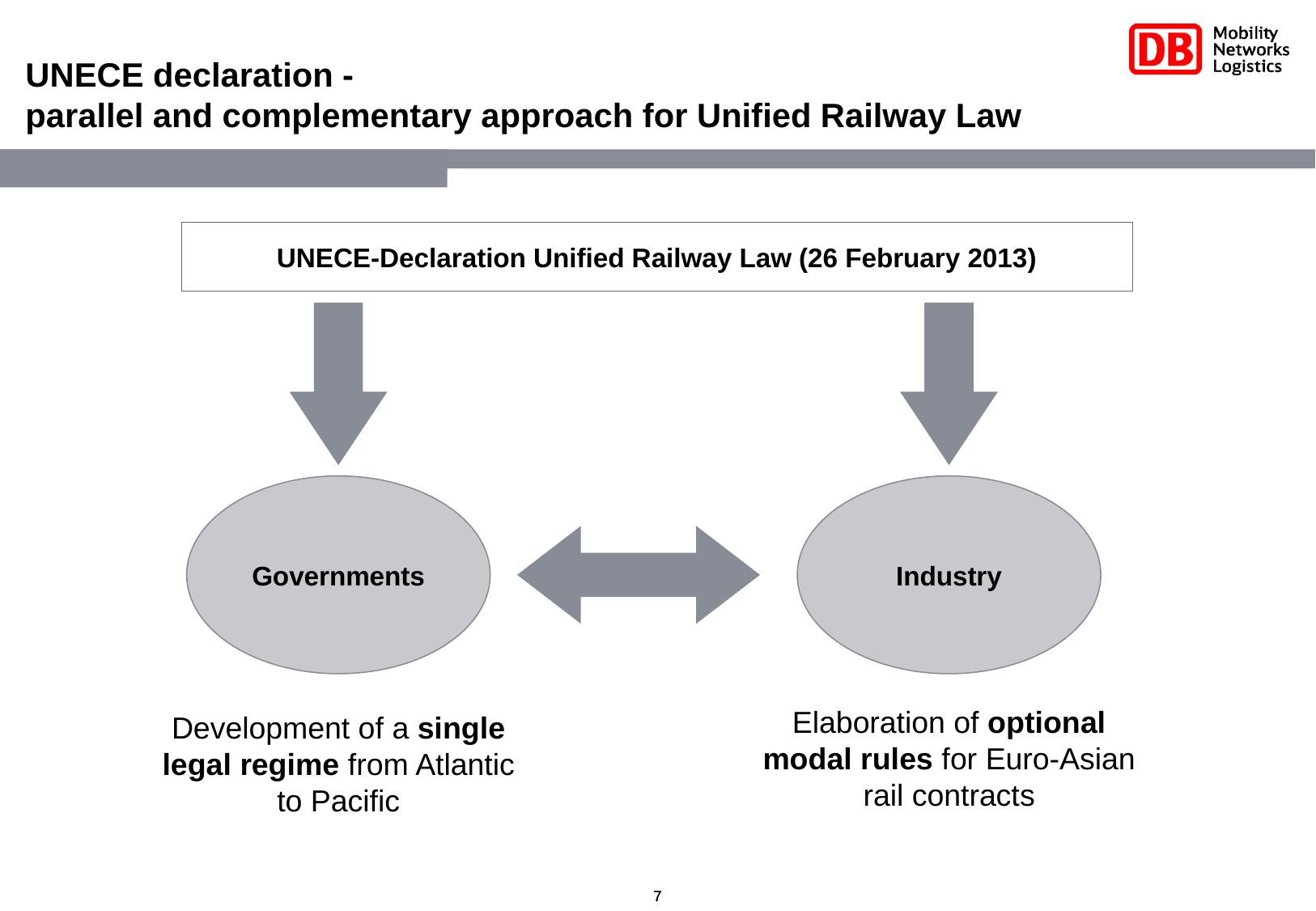

UNECE declaration -
parallel and complementary approach for Unified Railway Law

UNECE-Declaration Unified Railway Law (26 February 2013)

Governments
Industry

Elaboration of optional modal rules for Euro-Asian rail contracts
Development of a single legal regime from Atlantic to Pacific
7
7